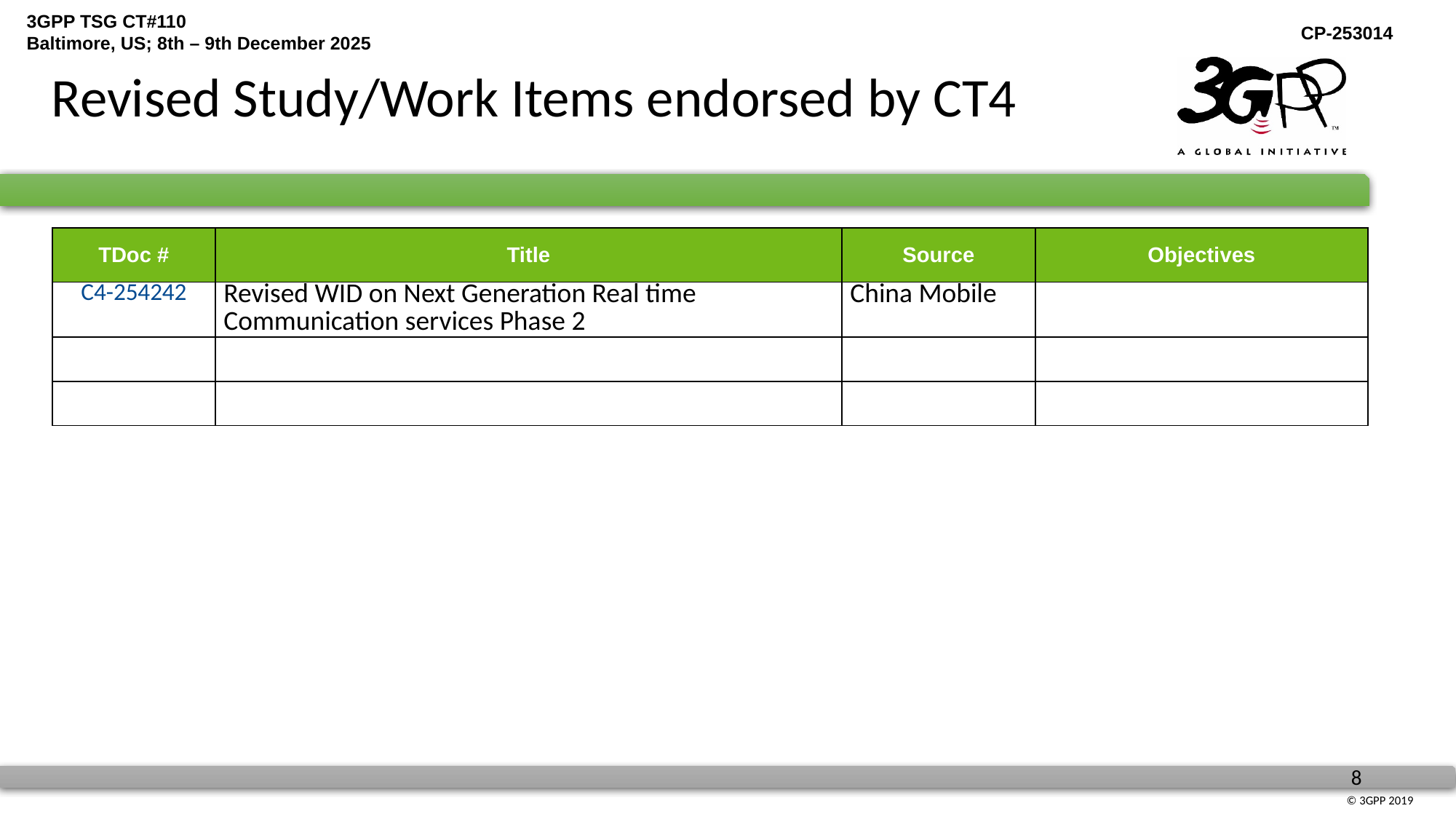

# Revised Study/Work Items endorsed by CT4
| TDoc # | Title | Source | Objectives |
| --- | --- | --- | --- |
| C4-254242 | Revised WID on Next Generation Real time Communication services Phase 2 | China Mobile |  |
|  |  |  |  |
|  |  |  |  |